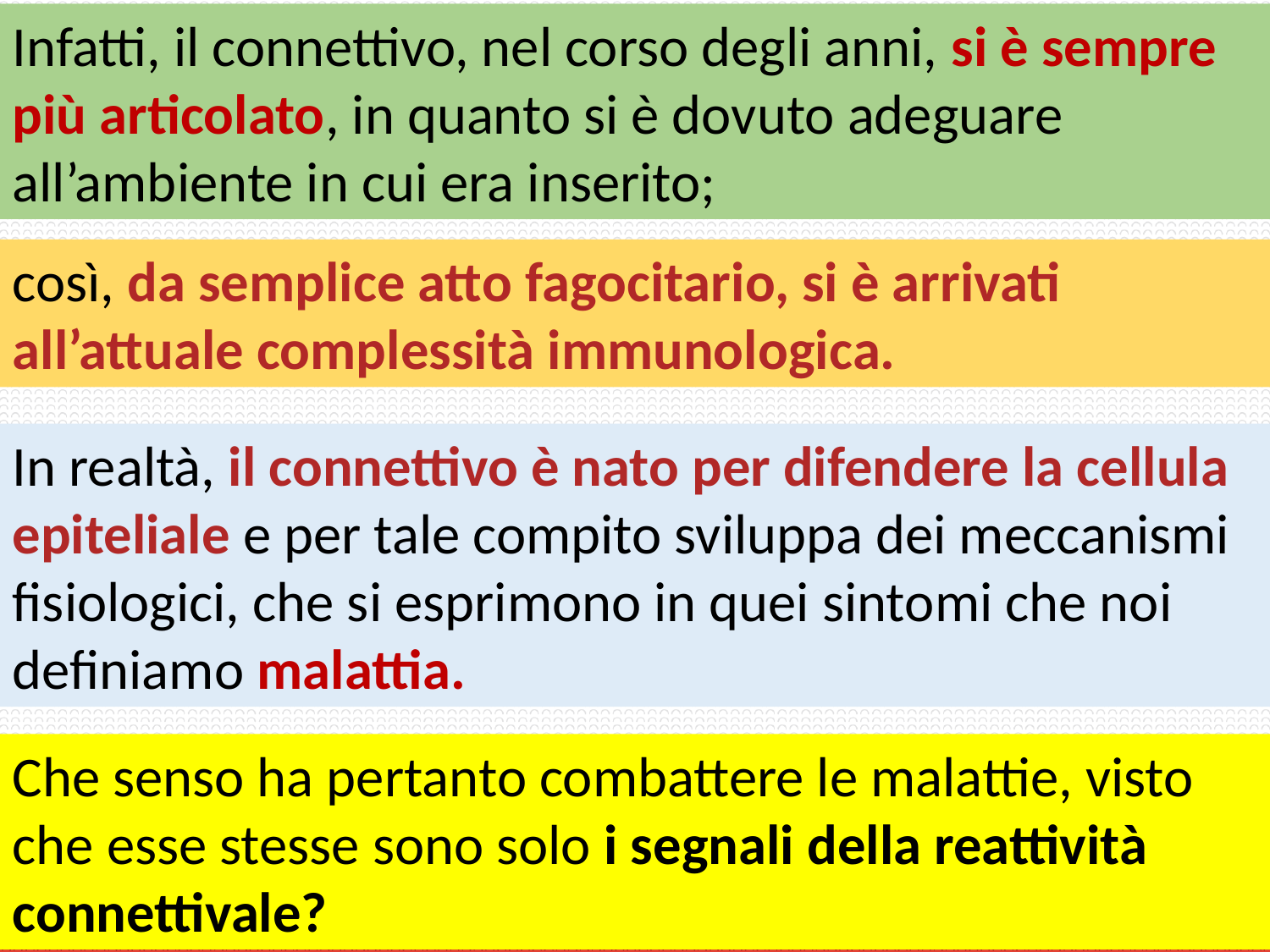

Infatti, il connettivo, nel corso degli anni, si è sempre più articolato, in quanto si è dovuto adeguare all’ambiente in cui era inserito;
così, da semplice atto fagocitario, si è arrivati all’attuale complessità immunologica.
In realtà, il connettivo è nato per difendere la cellula epiteliale e per tale compito sviluppa dei meccanismi fisiologici, che si esprimono in quei sintomi che noi definiamo malattia.
Che senso ha pertanto combattere le malattie, visto che esse stesse sono solo i segnali della reattività connettivale?